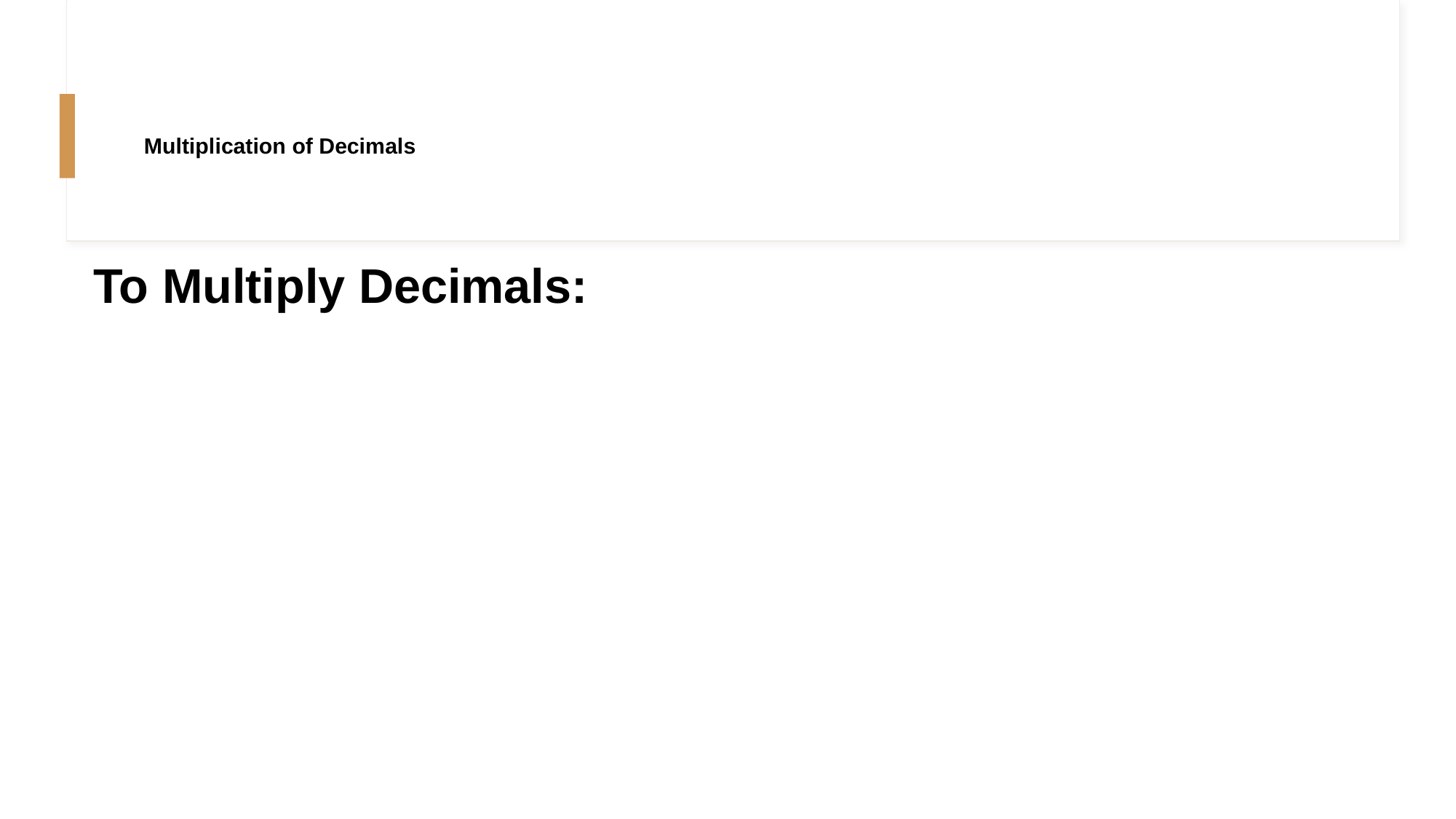

# Multiplication of Decimals
To Multiply Decimals: